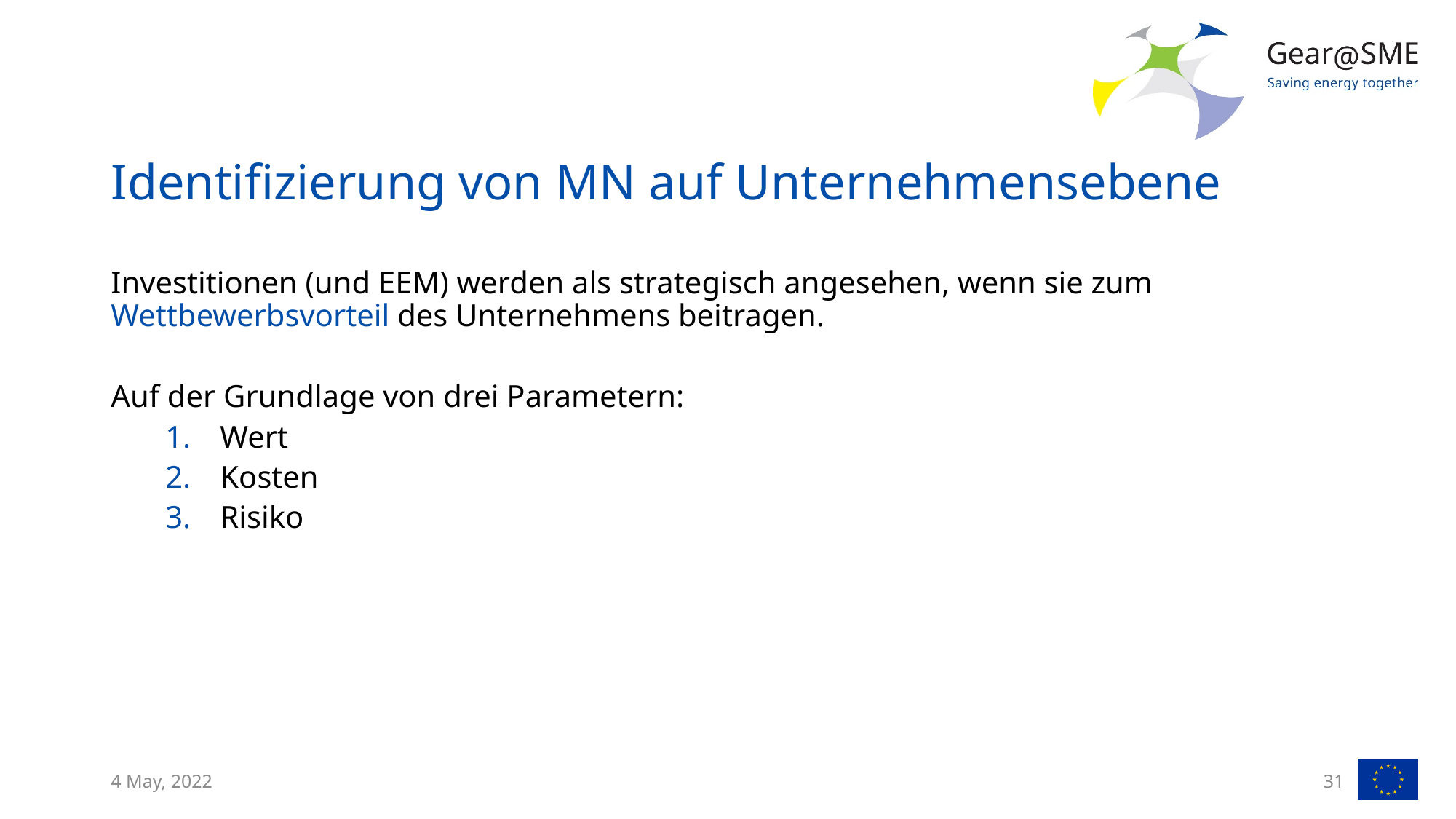

# Identifizierung von MN auf Unternehmensebene

Investitionen (und EEM) werden als strategisch angesehen, wenn sie zum Wettbewerbsvorteil des Unternehmens beitragen.

Auf der Grundlage von drei Parametern:
Wert
Kosten
Risiko

4 May, 2022
31